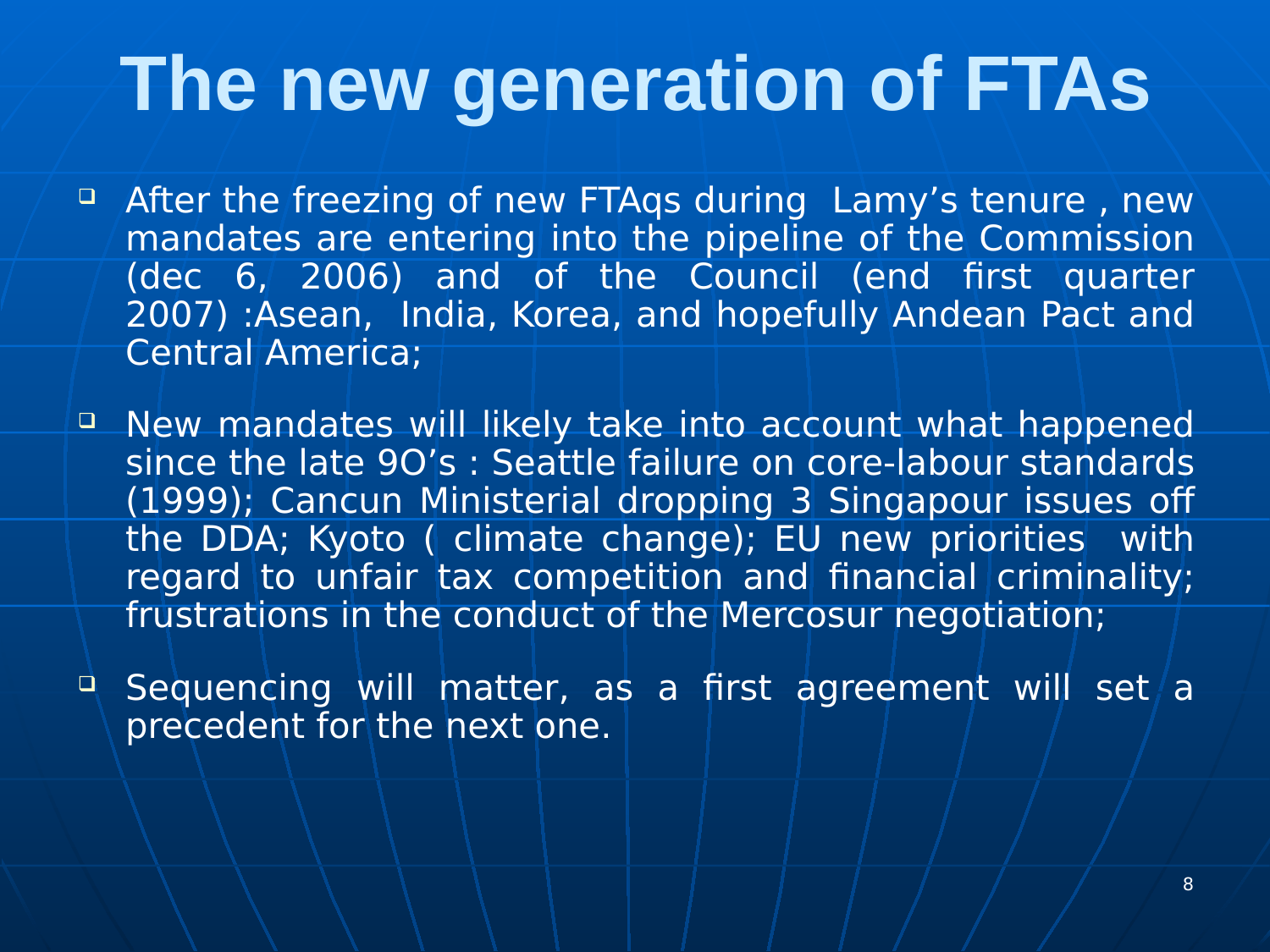

# The new generation of FTAs
After the freezing of new FTAqs during  Lamy’s tenure , new mandates are entering into the pipeline of the Commission (dec 6, 2006) and of the Council (end first quarter 2007) :Asean,  India, Korea, and hopefully Andean Pact and Central America;

New mandates will likely take into account what happened since the late 9O’s : Seattle failure on core-labour standards (1999); Cancun Ministerial dropping 3 Singapour issues off the DDA; Kyoto ( climate change); EU new priorities  with regard to unfair tax competition and financial criminality; frustrations in the conduct of the Mercosur negotiation;

Sequencing will matter, as a first agreement will set a precedent for the next one.
8